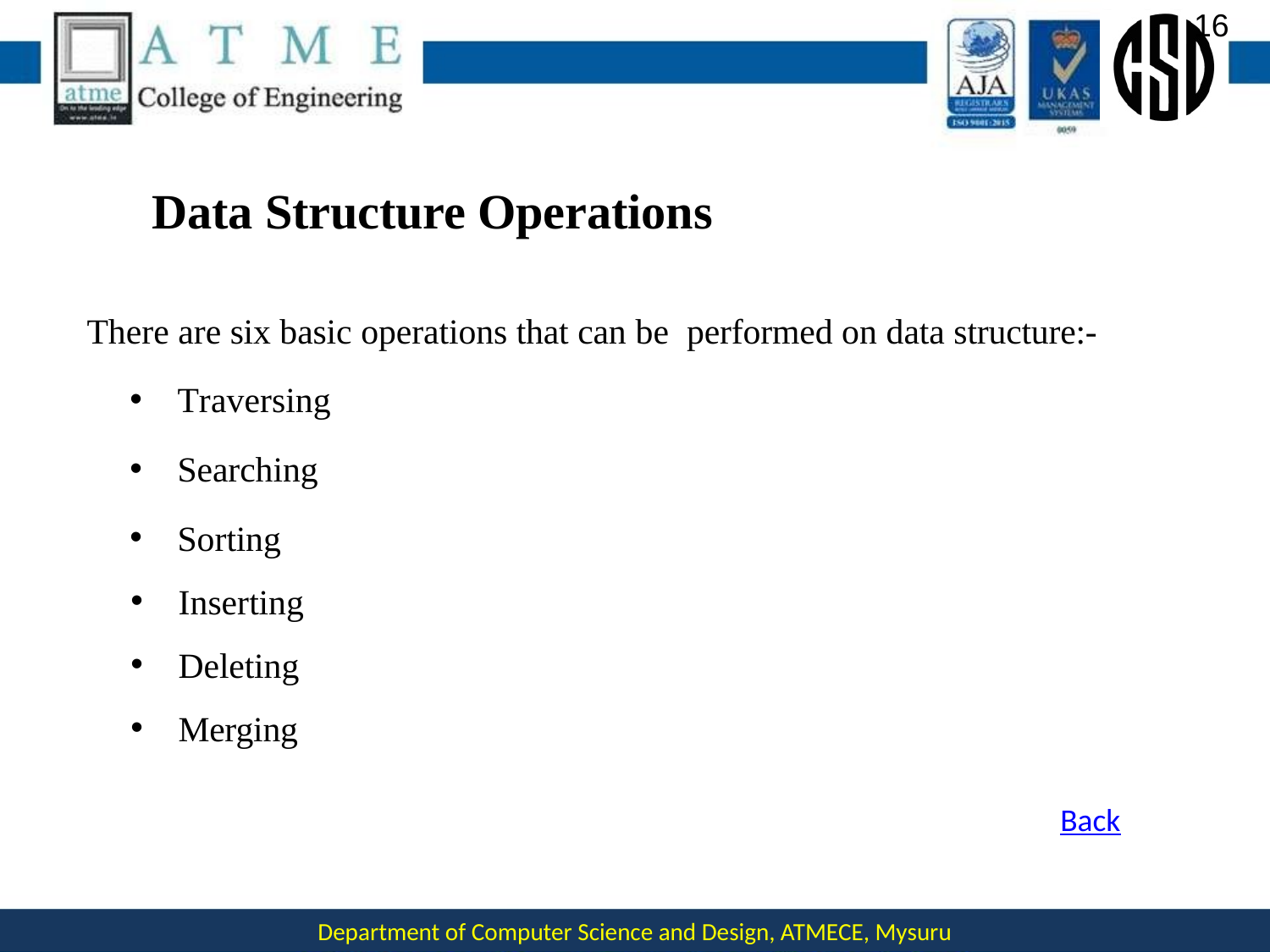

16
# Data Structure Operations
There are six basic operations that can be  performed on data structure:-
Traversing
Searching
Sorting
Inserting
Deleting
Merging
Back